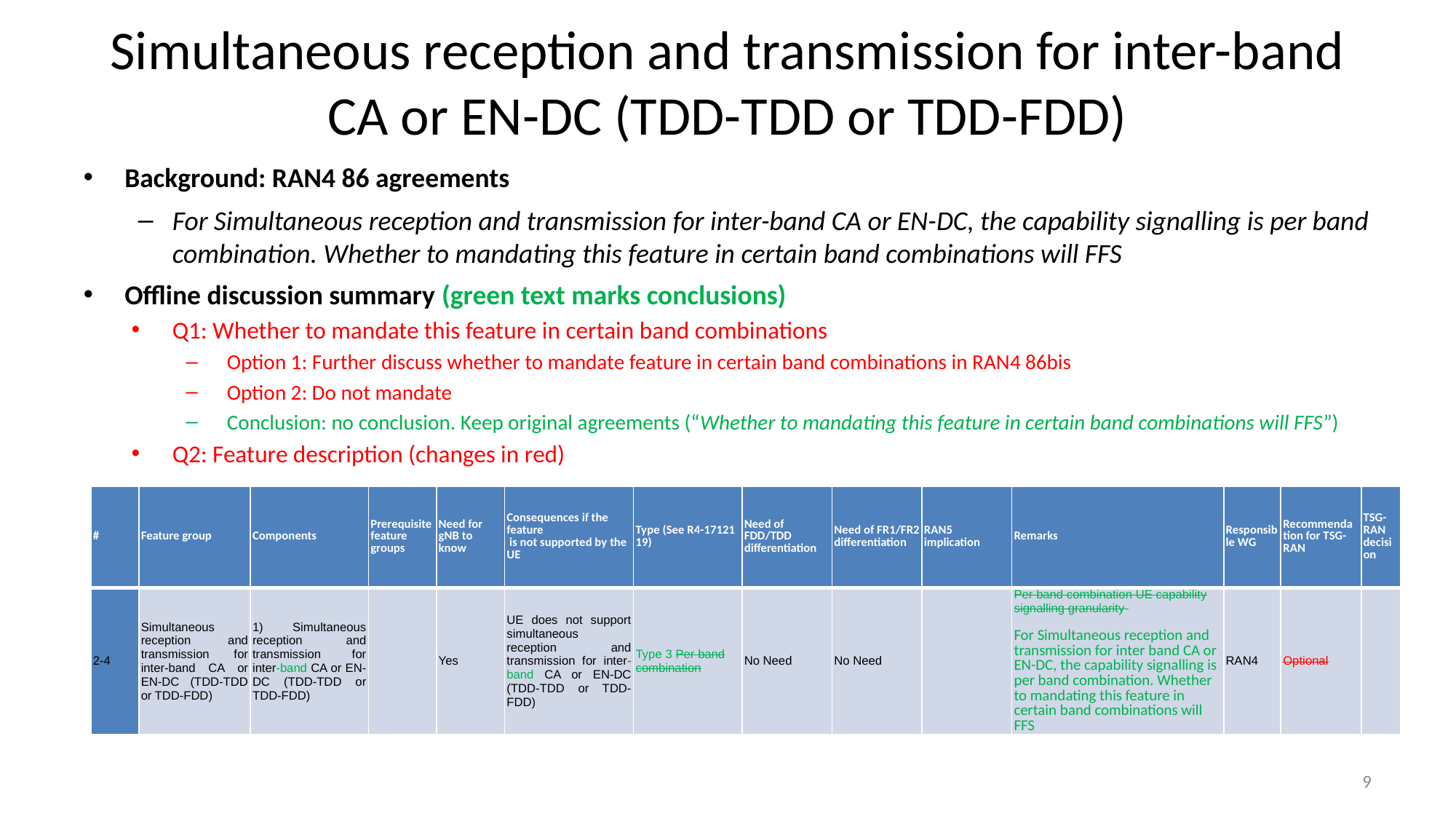

# Simultaneous reception and transmission for inter-band CA or EN-DC (TDD-TDD or TDD-FDD)
Background: RAN4 86 agreements
For Simultaneous reception and transmission for inter-band CA or EN-DC, the capability signalling is per band combination. Whether to mandating this feature in certain band combinations will FFS
Offline discussion summary (green text marks conclusions)
Q1: Whether to mandate this feature in certain band combinations
Option 1: Further discuss whether to mandate feature in certain band combinations in RAN4 86bis
Option 2: Do not mandate
Conclusion: no conclusion. Keep original agreements (“Whether to mandating this feature in certain band combinations will FFS”)
Q2: Feature description (changes in red)

| # | Feature group | Components | Prerequisite feature groups | Need for gNB to know | Consequences if the feature is not supported by the UE | Type (See R4-17121 19) | Need of FDD/TDD differentiation | Need of FR1/FR2 differentiation | RAN5 implication | Remarks | Responsible WG | Recommendation for TSG-RAN | TSG-RAN decision |
| --- | --- | --- | --- | --- | --- | --- | --- | --- | --- | --- | --- | --- | --- |
| 2-4 | Simultaneous reception and transmission for inter-band CA or EN-DC (TDD-TDD or TDD-FDD) | 1) Simultaneous reception and transmission for inter-band CA or EN-DC (TDD-TDD or TDD-FDD) |  | Yes | UE does not support simultaneous reception and transmission for inter-band CA or EN-DC (TDD-TDD or TDD-FDD) | Type 3 Per band combination | No Need | No Need |  | Per band combination UE capability signalling granularity For Simultaneous reception and transmission for inter band CA or EN-DC, the capability signalling is per band combination. Whether to mandating this feature in certain band combinations will FFS | RAN4 | Optional |  |
9